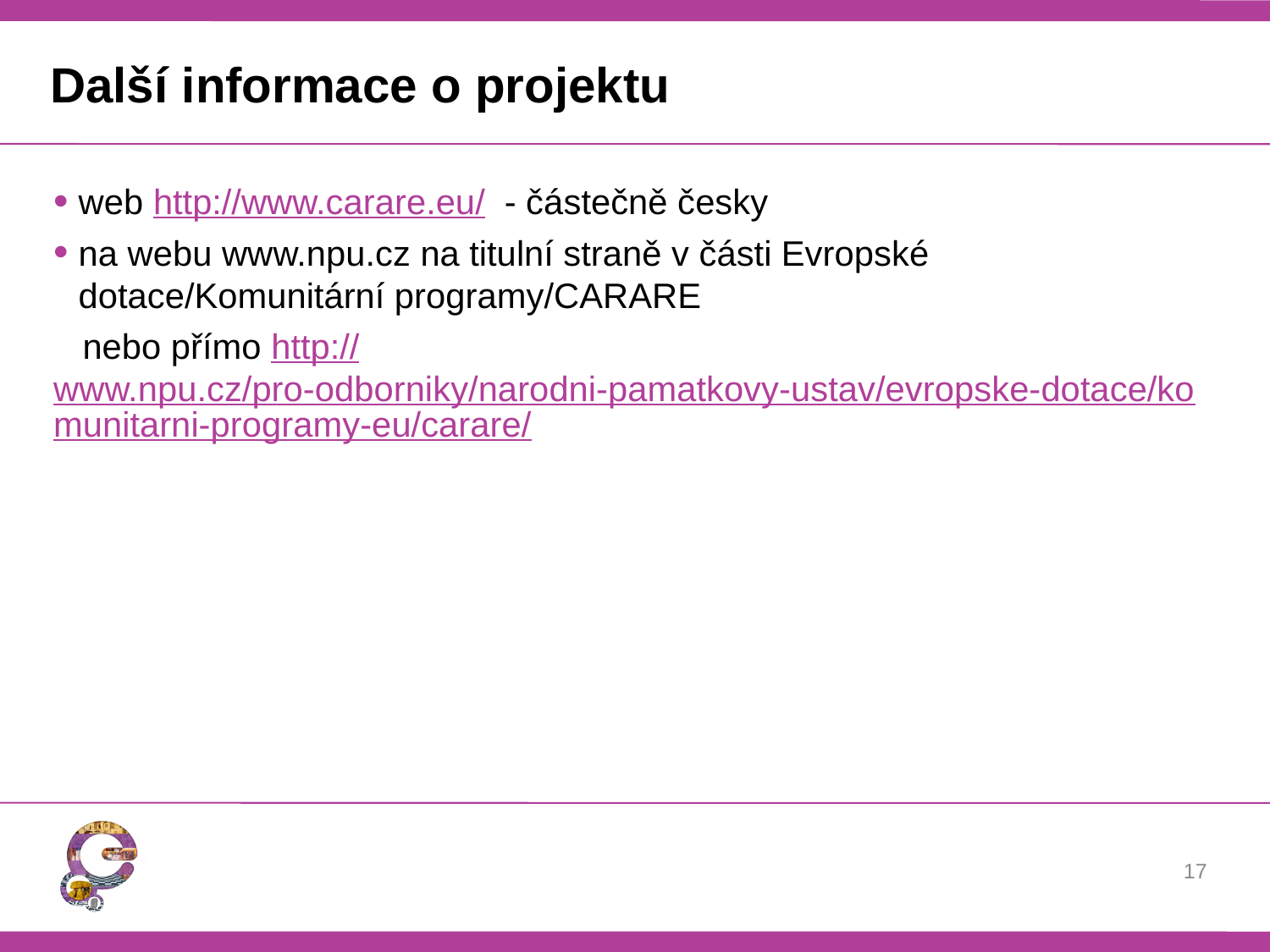

# Další informace o projektu
web http://www.carare.eu/  - částečně česky
na webu www.npu.cz na titulní straně v části Evropské dotace/Komunitární programy/CARARE
   nebo přímo http://www.npu.cz/pro-odborniky/narodni-pamatkovy-ustav/evropske-dotace/komunitarni-programy-eu/carare/

17